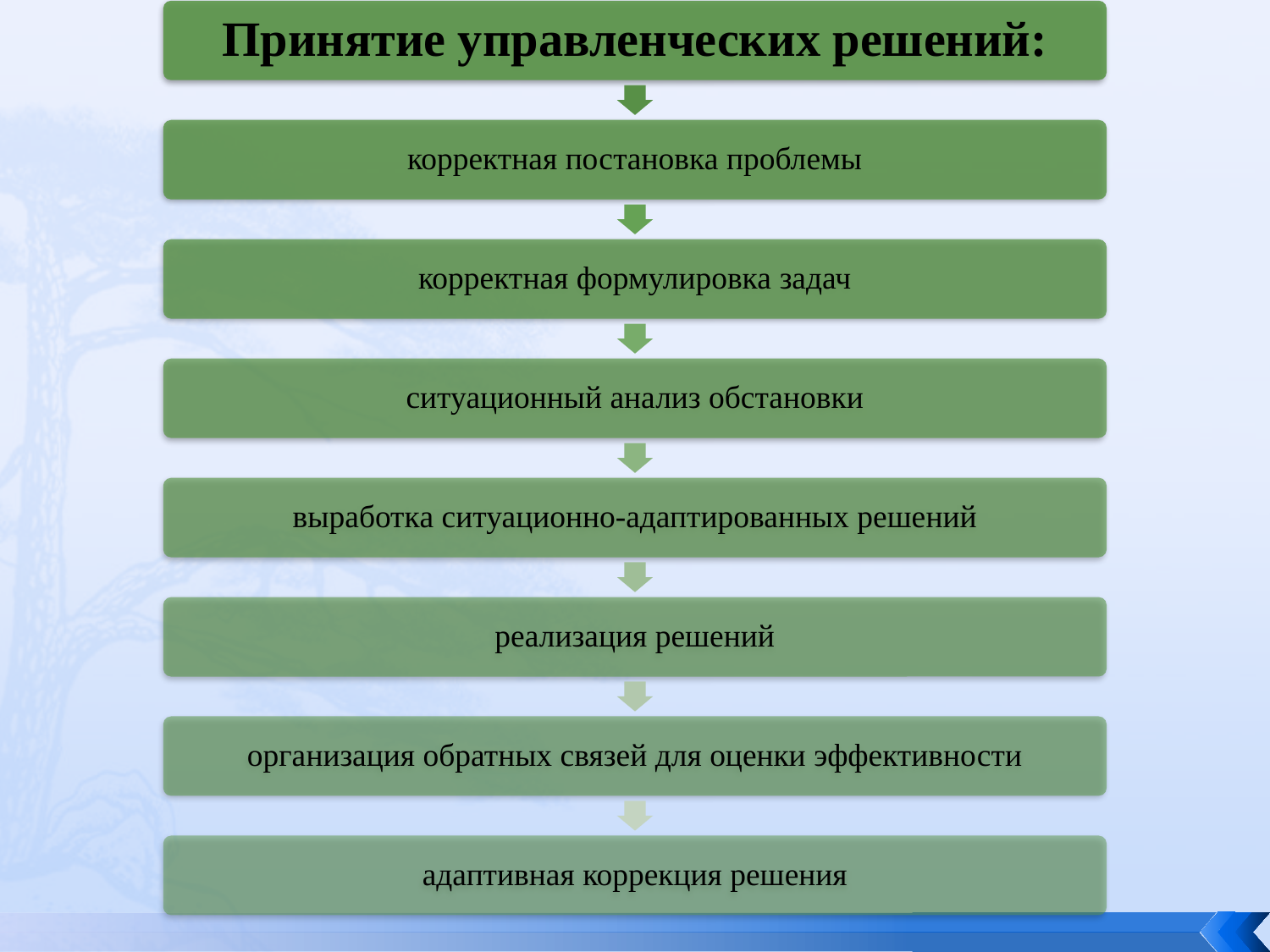

Принятие управленческих решений:

корректная постановка проблемы

корректная формулировка задач

ситуационный анализ обстановки

выработка ситуационно-адаптированных решений

реализация решений

организация обратных связей для оценки эффективности

адаптивная коррекция решения